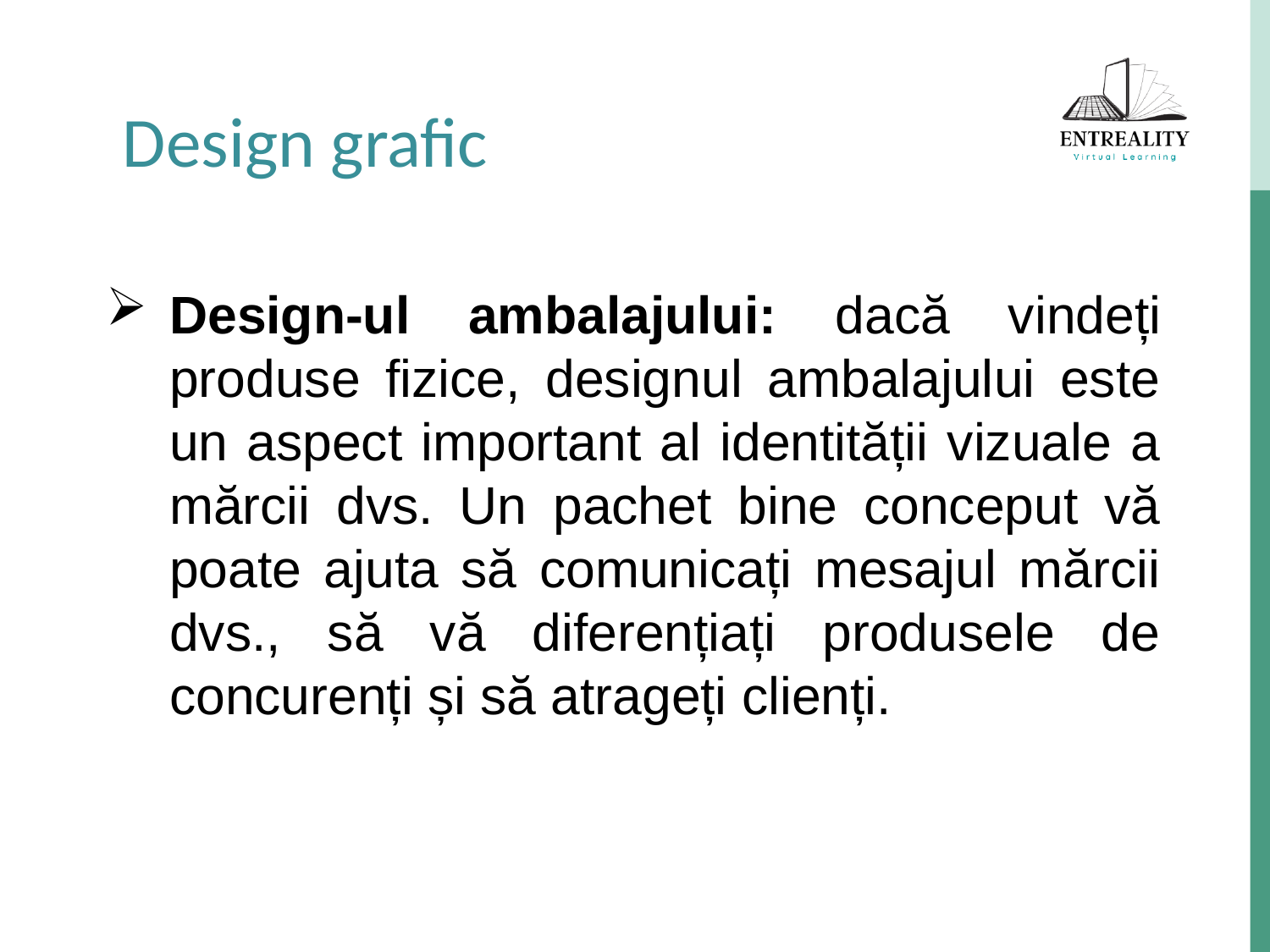

Design grafic
Design-ul ambalajului: dacă vindeți produse fizice, designul ambalajului este un aspect important al identității vizuale a mărcii dvs. Un pachet bine conceput vă poate ajuta să comunicați mesajul mărcii dvs., să vă diferențiați produsele de concurenți și să atrageți clienți.